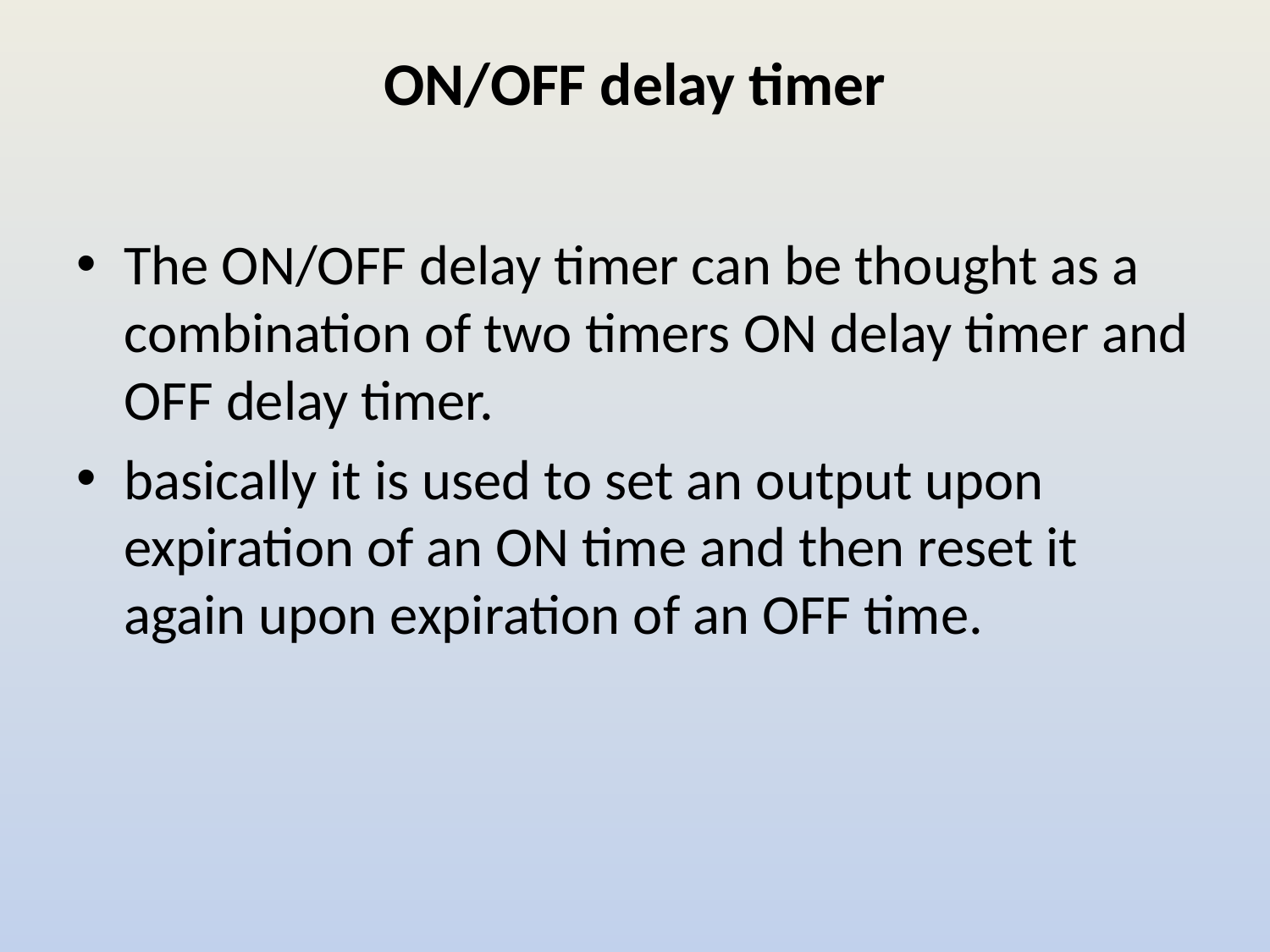

# ON/OFF delay timer
The ON/OFF delay timer can be thought as a combination of two timers ON delay timer and OFF delay timer.
basically it is used to set an output upon expiration of an ON time and then reset it again upon expiration of an OFF time.